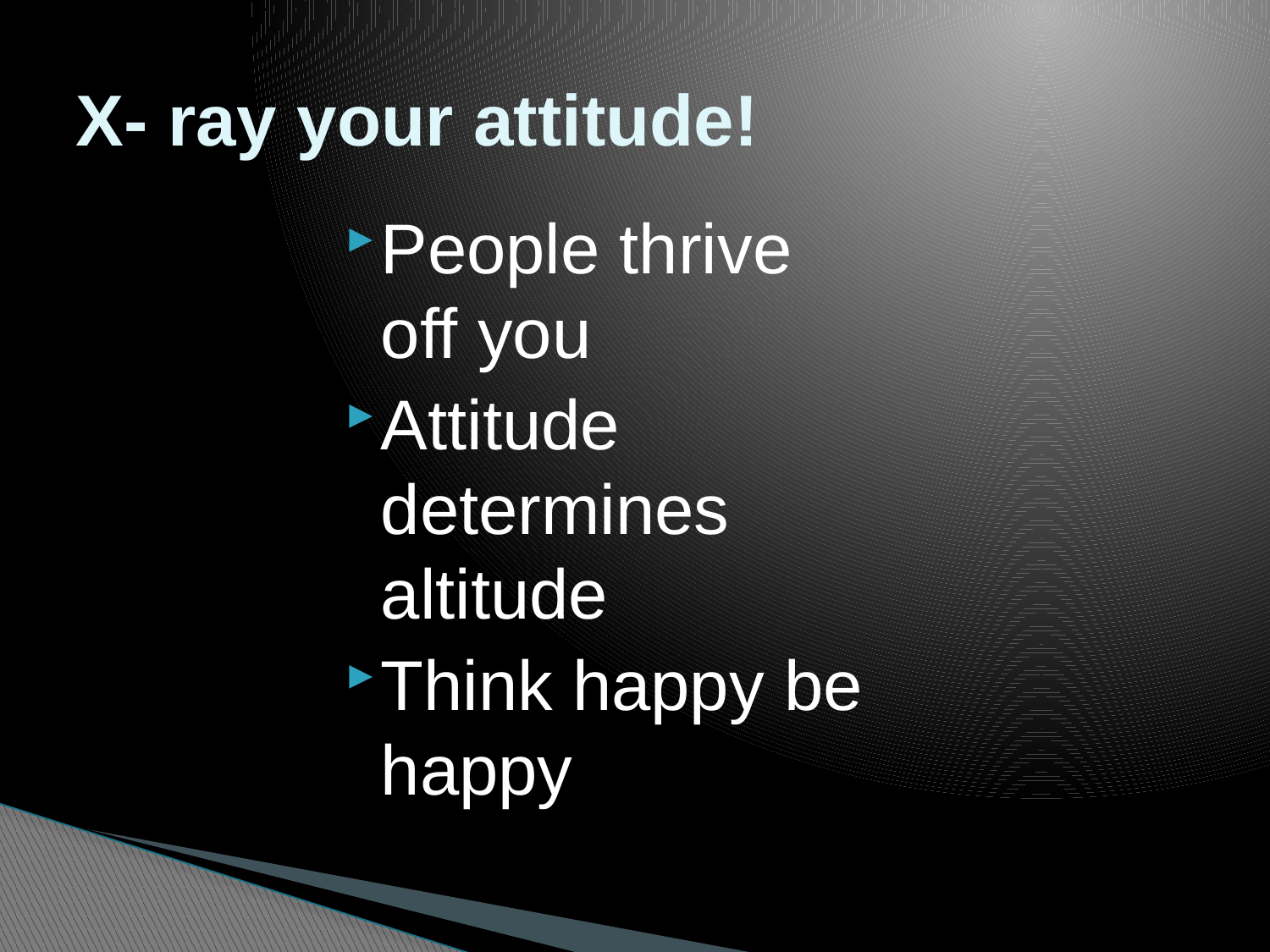

# X- ray your attitude!
People thrive off you
Attitude determines altitude
Think happy be happy